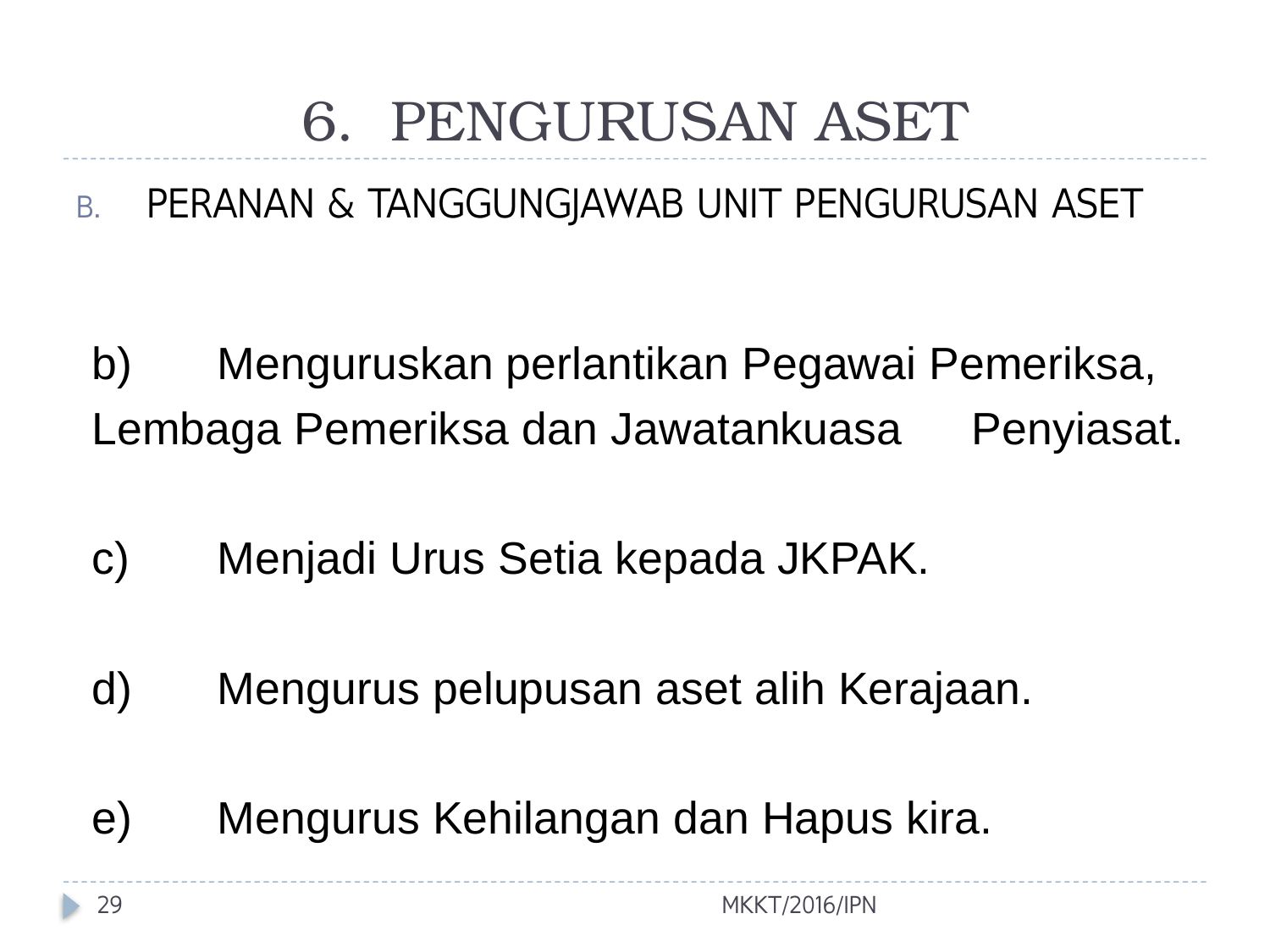

# 6.  PENGURUSAN ASET
PERANAN & TANGGUNGJAWAB UNIT PENGURUSAN ASET
b)	Menguruskan perlantikan Pegawai Pemeriksa,
	Lembaga Pemeriksa dan Jawatankuasa 	Penyiasat.

c)	Menjadi Urus Setia kepada JKPAK.

d)	Mengurus pelupusan aset alih Kerajaan.

e)	Mengurus Kehilangan dan Hapus kira.
29
MKKT/2016/IPN